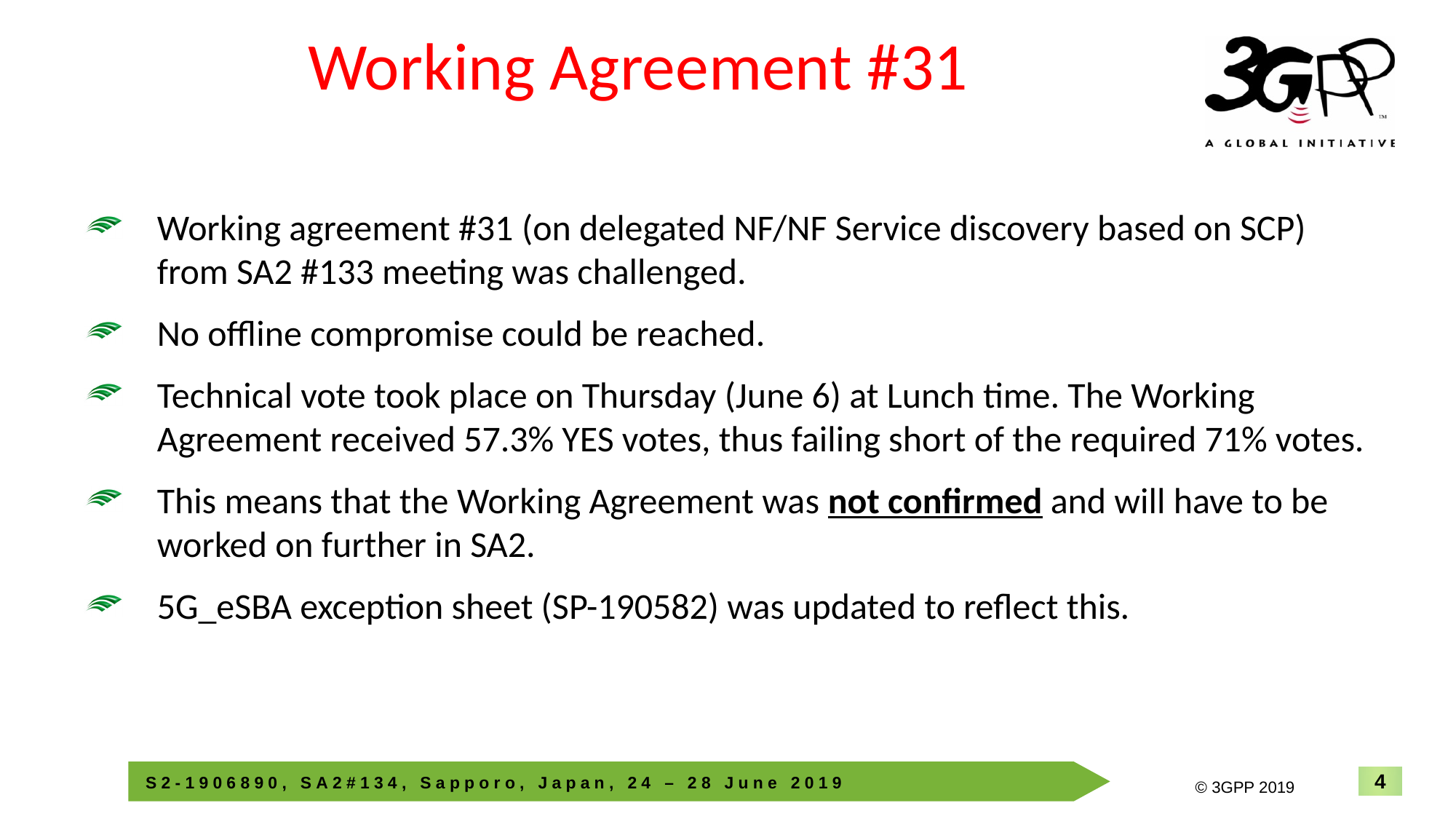

4
INTEL CONFIDENTIAL
# Working Agreement #31
Working agreement #31 (on delegated NF/NF Service discovery based on SCP) from SA2 #133 meeting was challenged.
No offline compromise could be reached.
Technical vote took place on Thursday (June 6) at Lunch time. The Working Agreement received 57.3% YES votes, thus failing short of the required 71% votes.
This means that the Working Agreement was not confirmed and will have to be worked on further in SA2.
5G_eSBA exception sheet (SP-190582) was updated to reflect this.